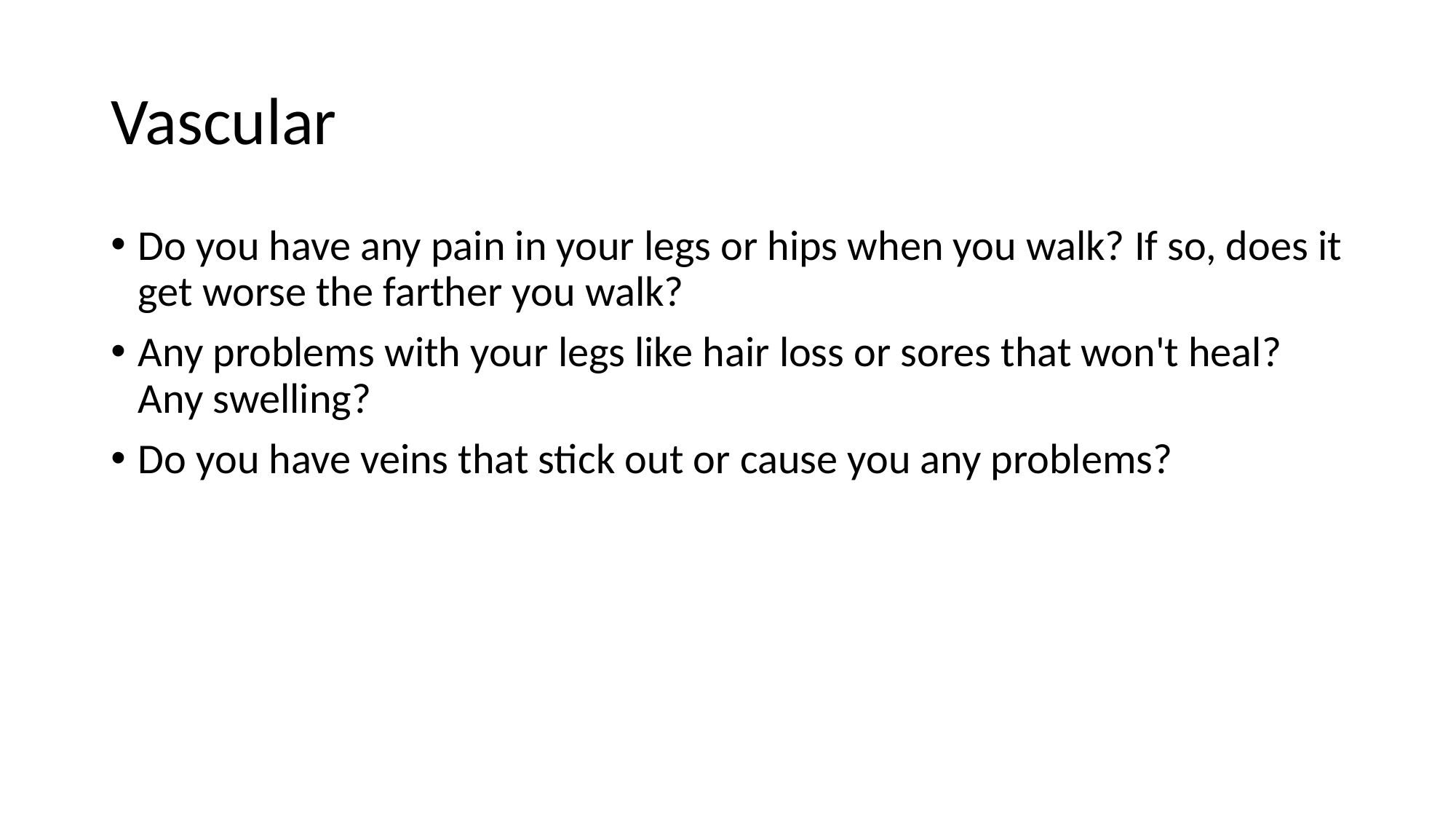

# Vascular
Do you have any pain in your legs or hips when you walk? If so, does it get worse the farther you walk?
Any problems with your legs like hair loss or sores that won't heal? Any swelling?
Do you have veins that stick out or cause you any problems?